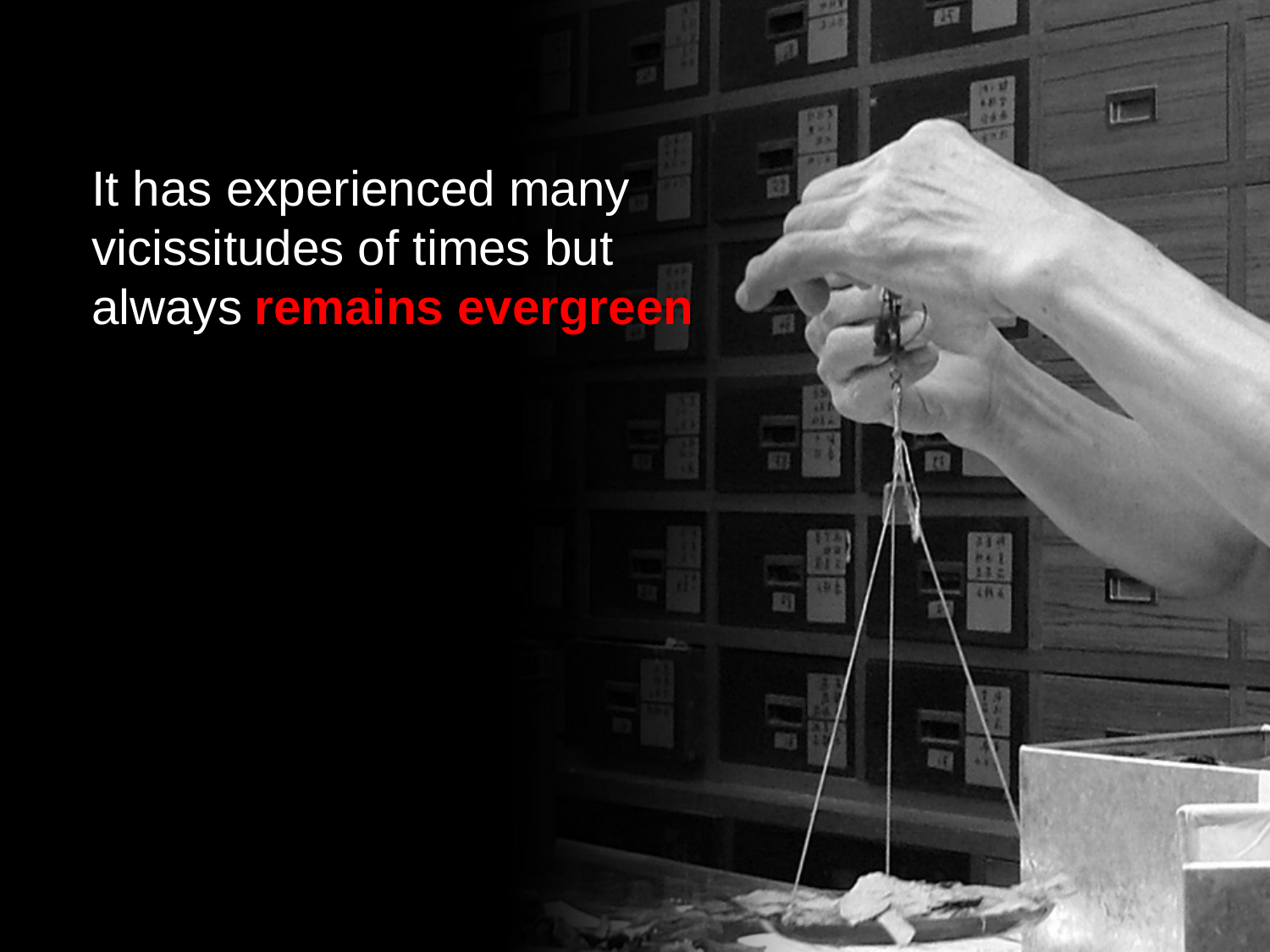

It has experienced many
vicissitudes of times but
always remains evergreen